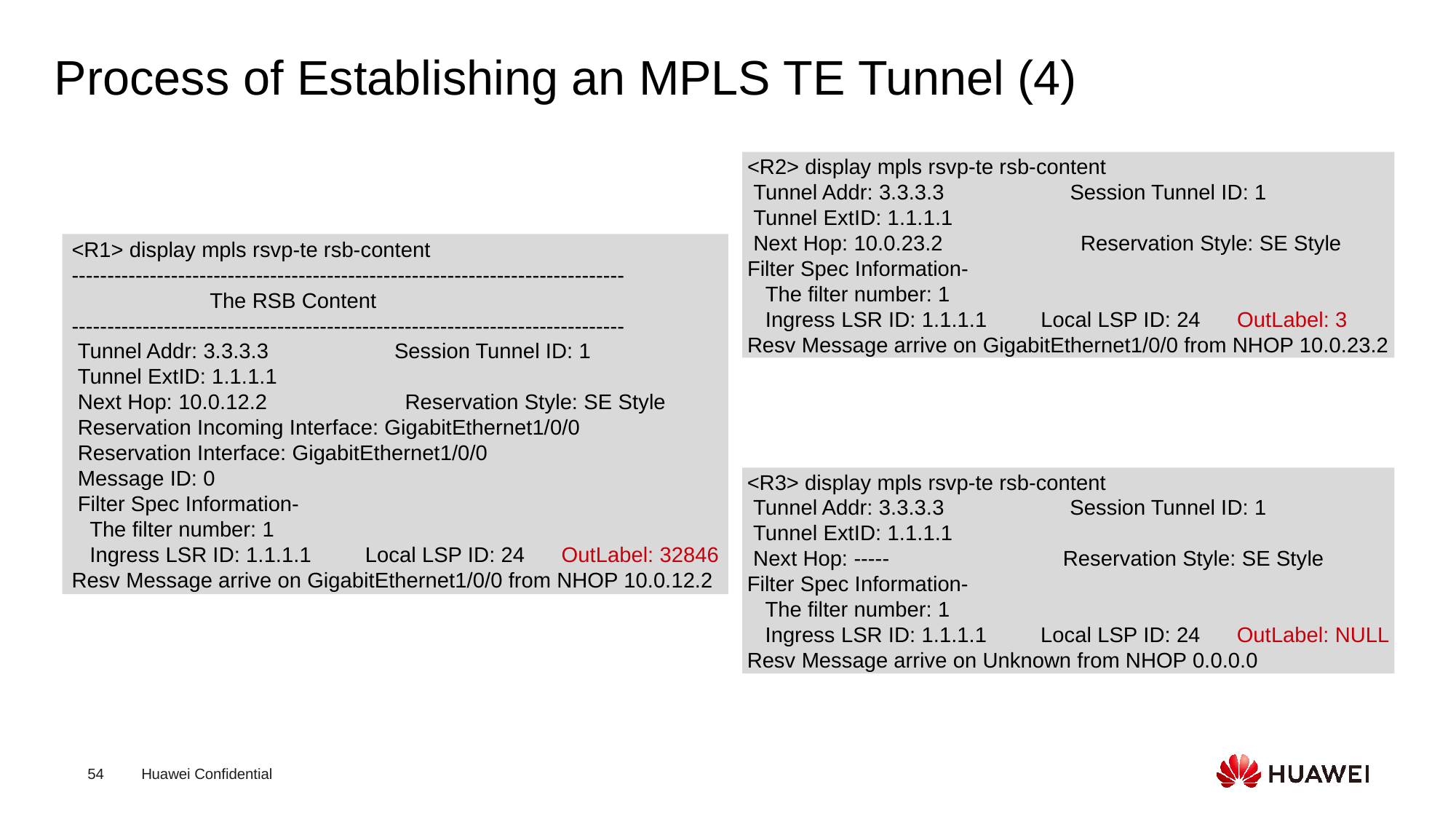

# Process of Establishing an MPLS TE Tunnel (4)
<R2> display mpls rsvp-te rsb-content
 Tunnel Addr: 3.3.3.3                     Session Tunnel ID: 1
 Tunnel ExtID: 1.1.1.1
 Next Hop: 10.0.23.2                       Reservation Style: SE Style
Filter Spec Information-
   The filter number: 1
   Ingress LSR ID: 1.1.1.1         Local LSP ID: 24      OutLabel: 3
Resv Message arrive on GigabitEthernet1/0/0 from NHOP 10.0.23.2
<R1> display mpls rsvp-te rsb-content
------------------------------------------------------------------------------
                       The RSB Content
------------------------------------------------------------------------------
 Tunnel Addr: 3.3.3.3                     Session Tunnel ID: 1
 Tunnel ExtID: 1.1.1.1
 Next Hop: 10.0.12.2                       Reservation Style: SE Style
 Reservation Incoming Interface: GigabitEthernet1/0/0
 Reservation Interface: GigabitEthernet1/0/0
 Message ID: 0
 Filter Spec Information-
   The filter number: 1
   Ingress LSR ID: 1.1.1.1         Local LSP ID: 24      OutLabel: 32846
Resv Message arrive on GigabitEthernet1/0/0 from NHOP 10.0.12.2
<R3> display mpls rsvp-te rsb-content
 Tunnel Addr: 3.3.3.3                     Session Tunnel ID: 1
 Tunnel ExtID: 1.1.1.1
 Next Hop: -----                             Reservation Style: SE Style
Filter Spec Information-
   The filter number: 1
   Ingress LSR ID: 1.1.1.1         Local LSP ID: 24      OutLabel: NULL
Resv Message arrive on Unknown from NHOP 0.0.0.0